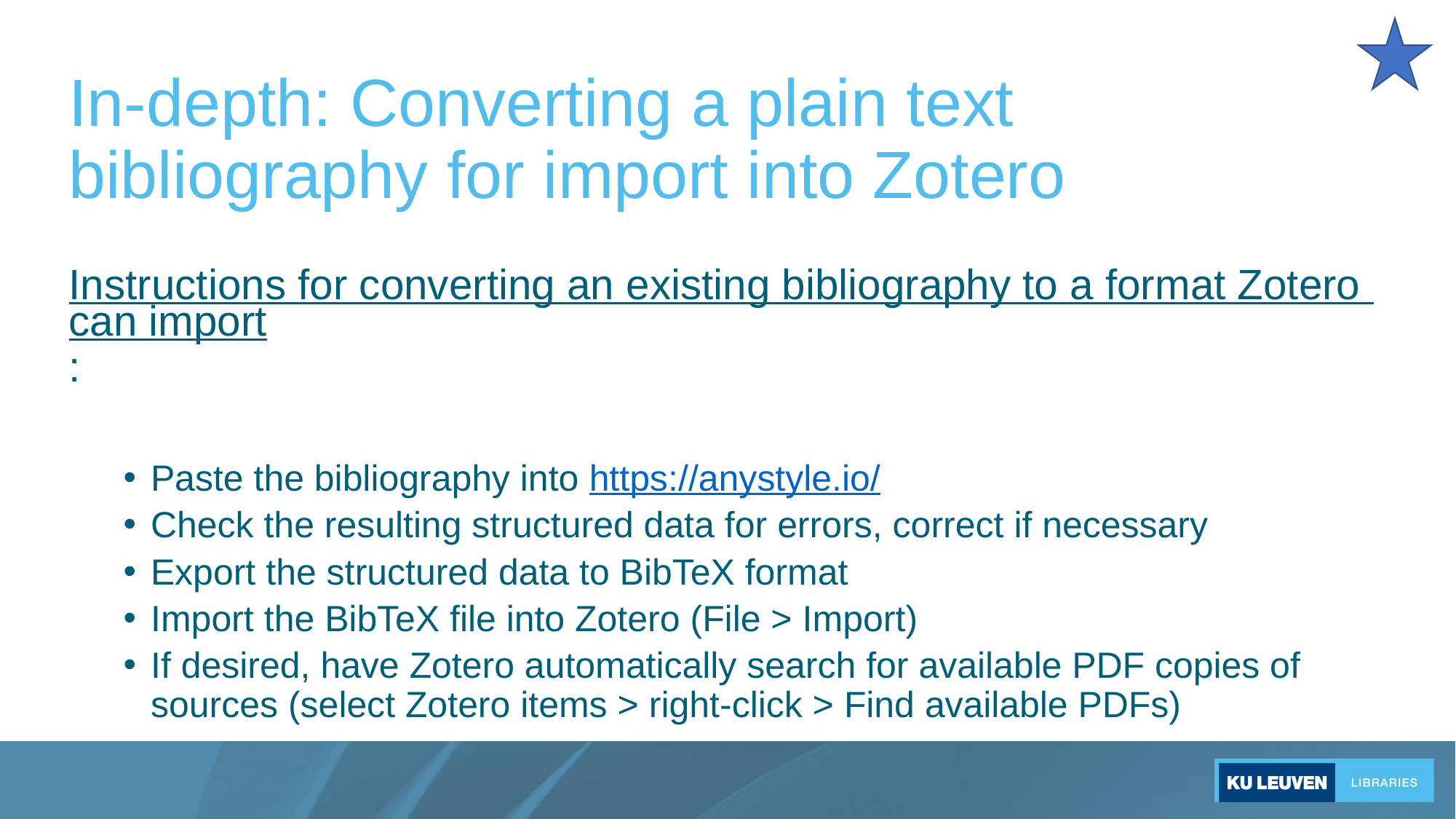

# In-depth: Converting a plain text bibliography for import into Zotero
Instructions for converting an existing bibliography to a format Zotero can import:

Paste the bibliography into https://anystyle.io/
Check the resulting structured data for errors, correct if necessary
Export the structured data to BibTeX format
Import the BibTeX file into Zotero (File > Import)
If desired, have Zotero automatically search for available PDF copies of sources (select Zotero items > right-click > Find available PDFs)